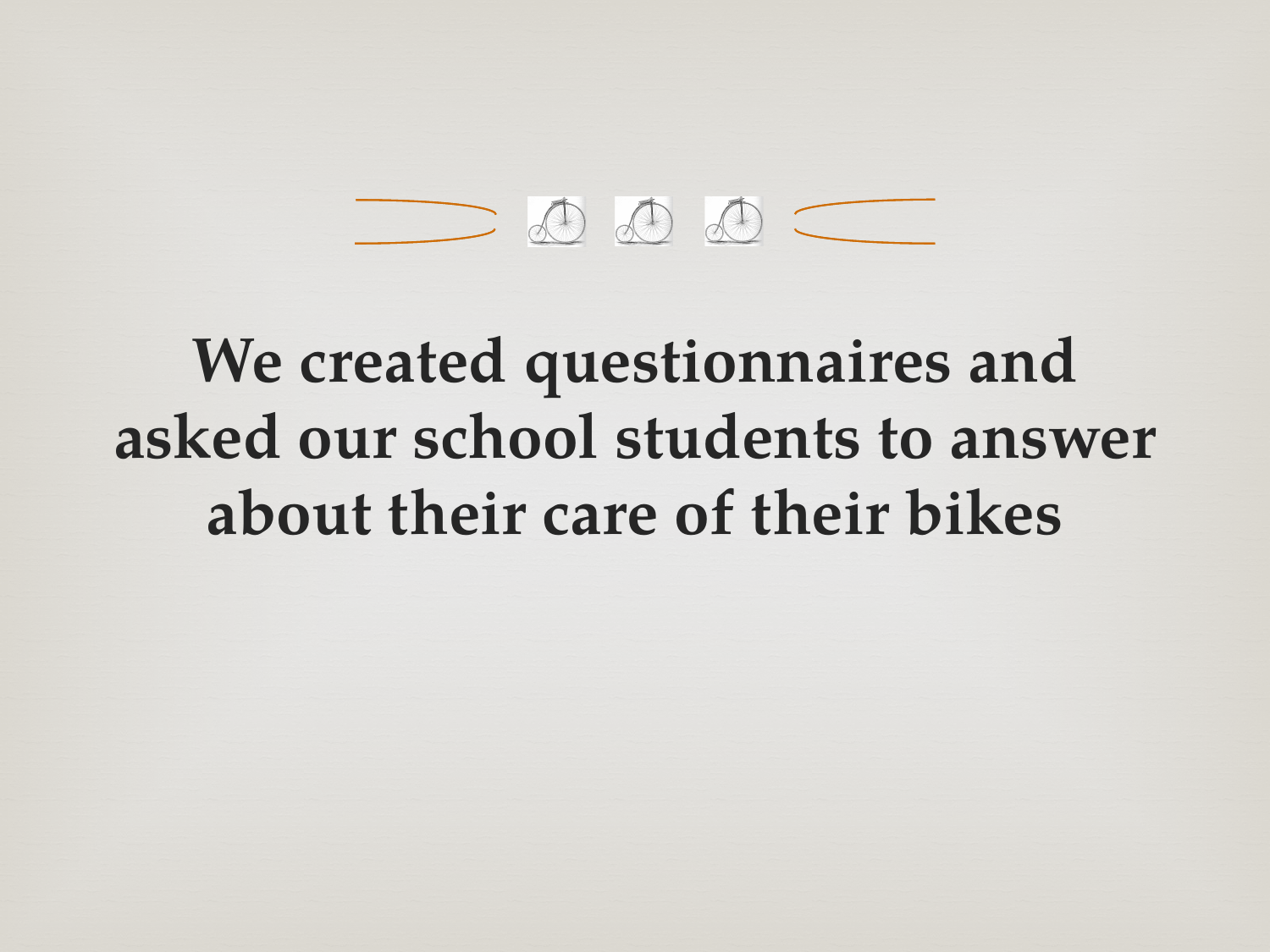

We created questionnaires and asked our school students to answer about their care of their bikes